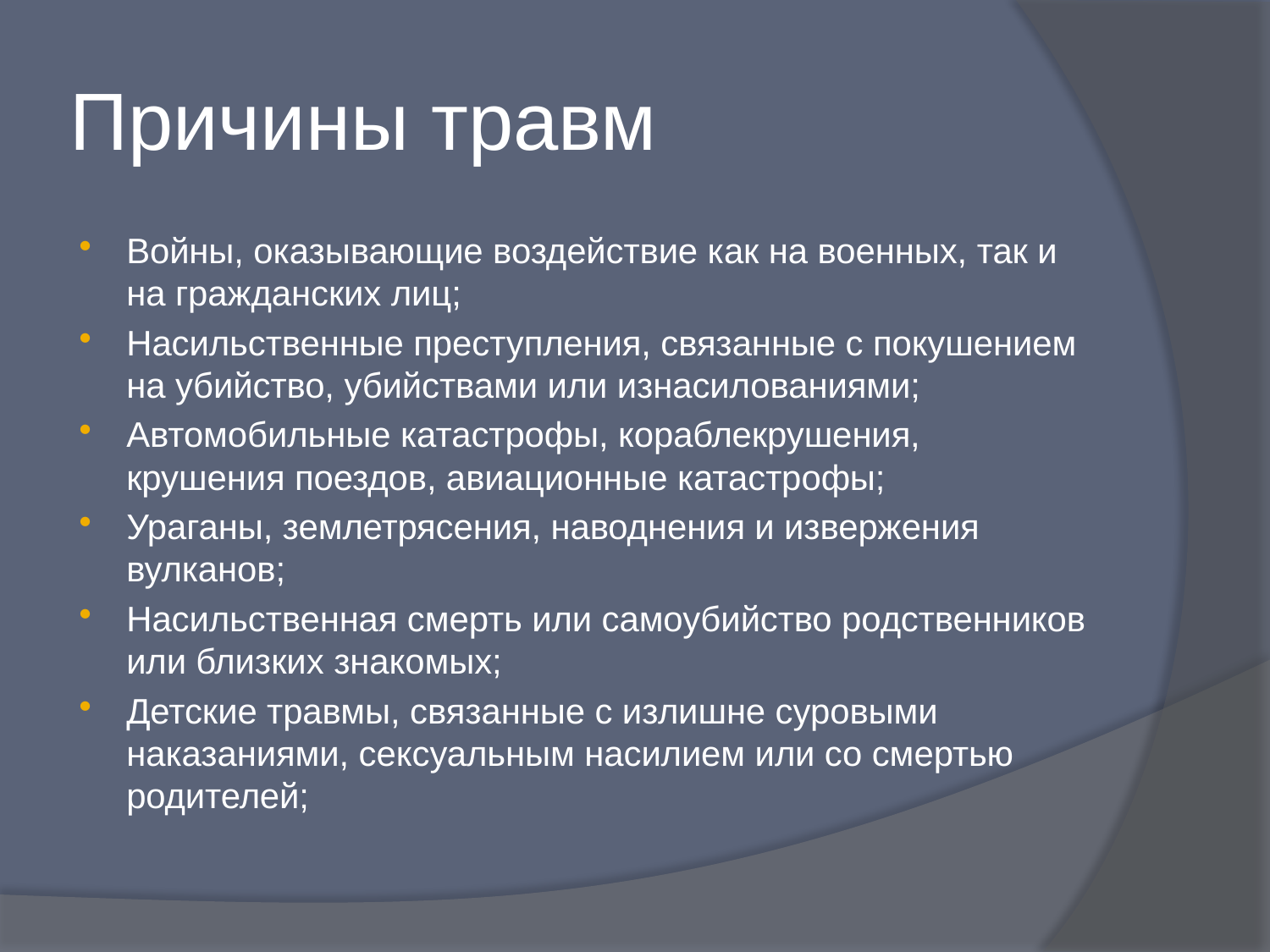

# Причины травм
Войны, оказывающие воздействие как на военных, так и на гражданских лиц;
Насильственные преступления, связанные с покушением на убийство, убийствами или изнасилованиями;
Автомобильные катастрофы, кораблекрушения, крушения поездов, авиационные катастрофы;
Ураганы, землетрясения, наводнения и извержения вулканов;
Насильственная смерть или самоубийство родственников или близких знакомых;
Детские травмы, связанные с излишне суровыми наказаниями, сексуальным насилием или со смертью родителей;